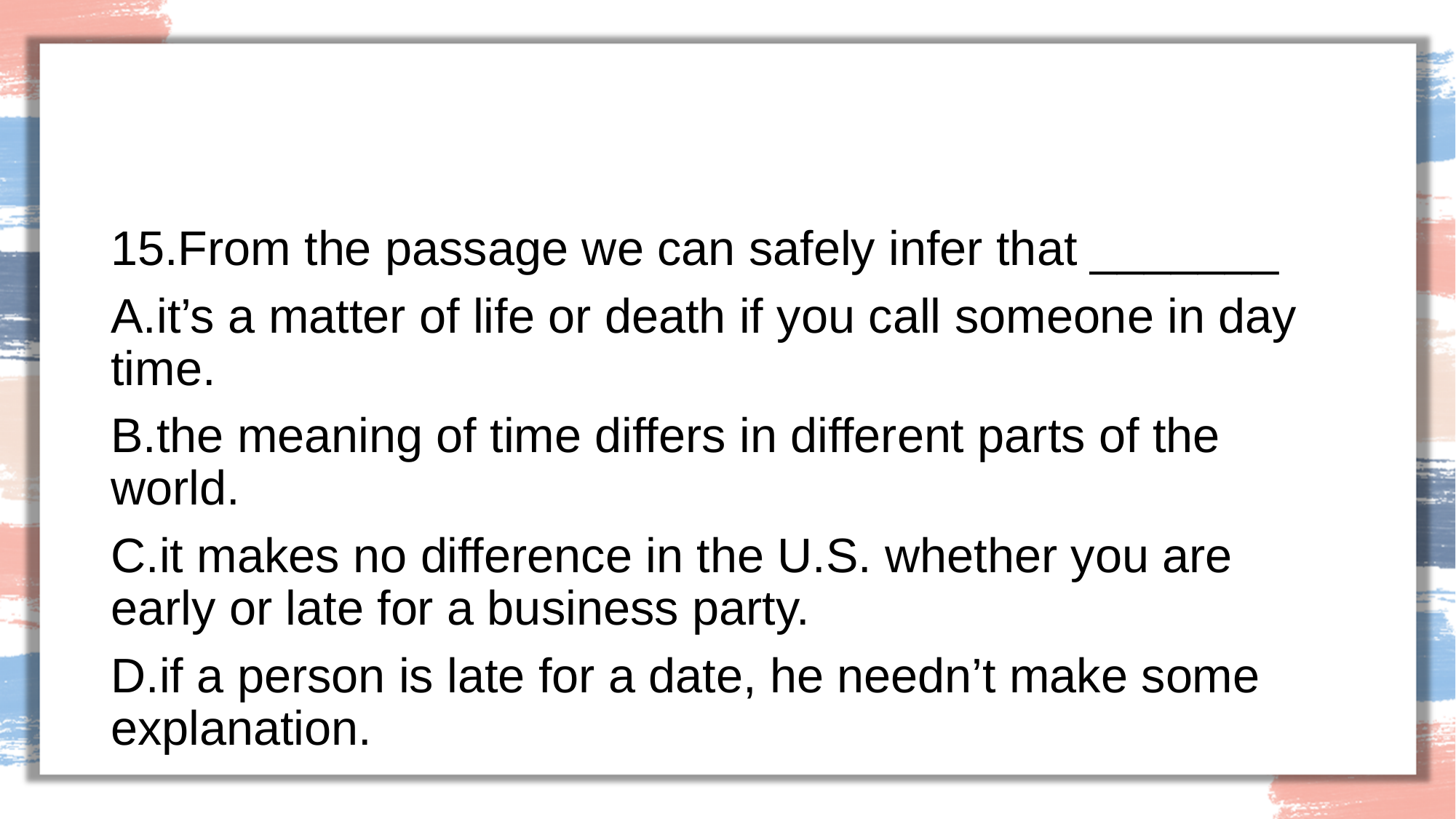

#
15.From the passage we can safely infer that _______
A.it’s a matter of life or death if you call someone in day time.
B.the meaning of time differs in different parts of the world.
C.it makes no difference in the U.S. whether you are early or late for a business party.
D.if a person is late for a date, he needn’t make some explanation.